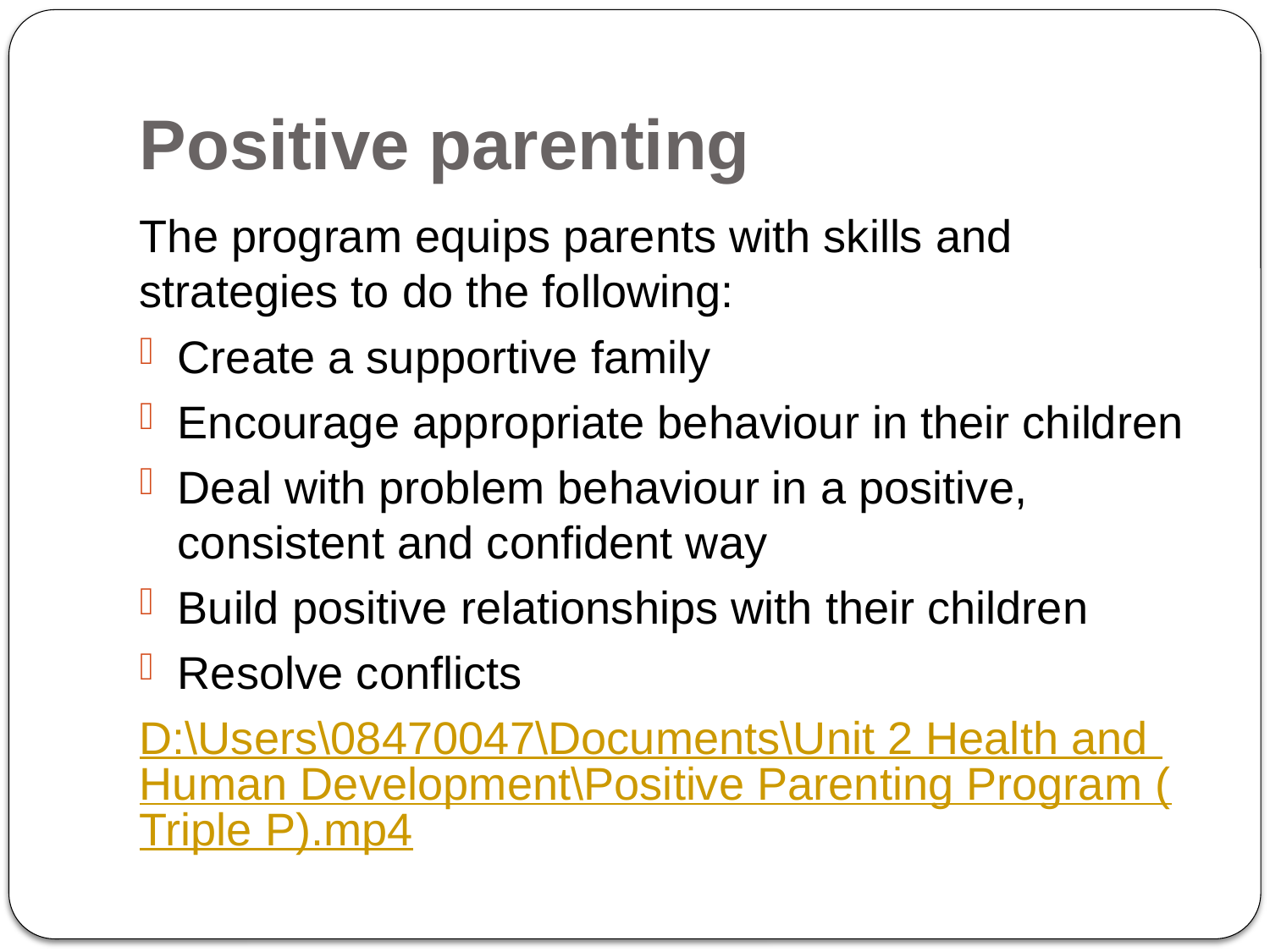

# Positive parenting
The program equips parents with skills and strategies to do the following:
Create a supportive family
Encourage appropriate behaviour in their children
Deal with problem behaviour in a positive, consistent and confident way
Build positive relationships with their children
Resolve conflicts
D:\Users\08470047\Documents\Unit 2 Health and Human Development\Positive Parenting Program (Triple P).mp4